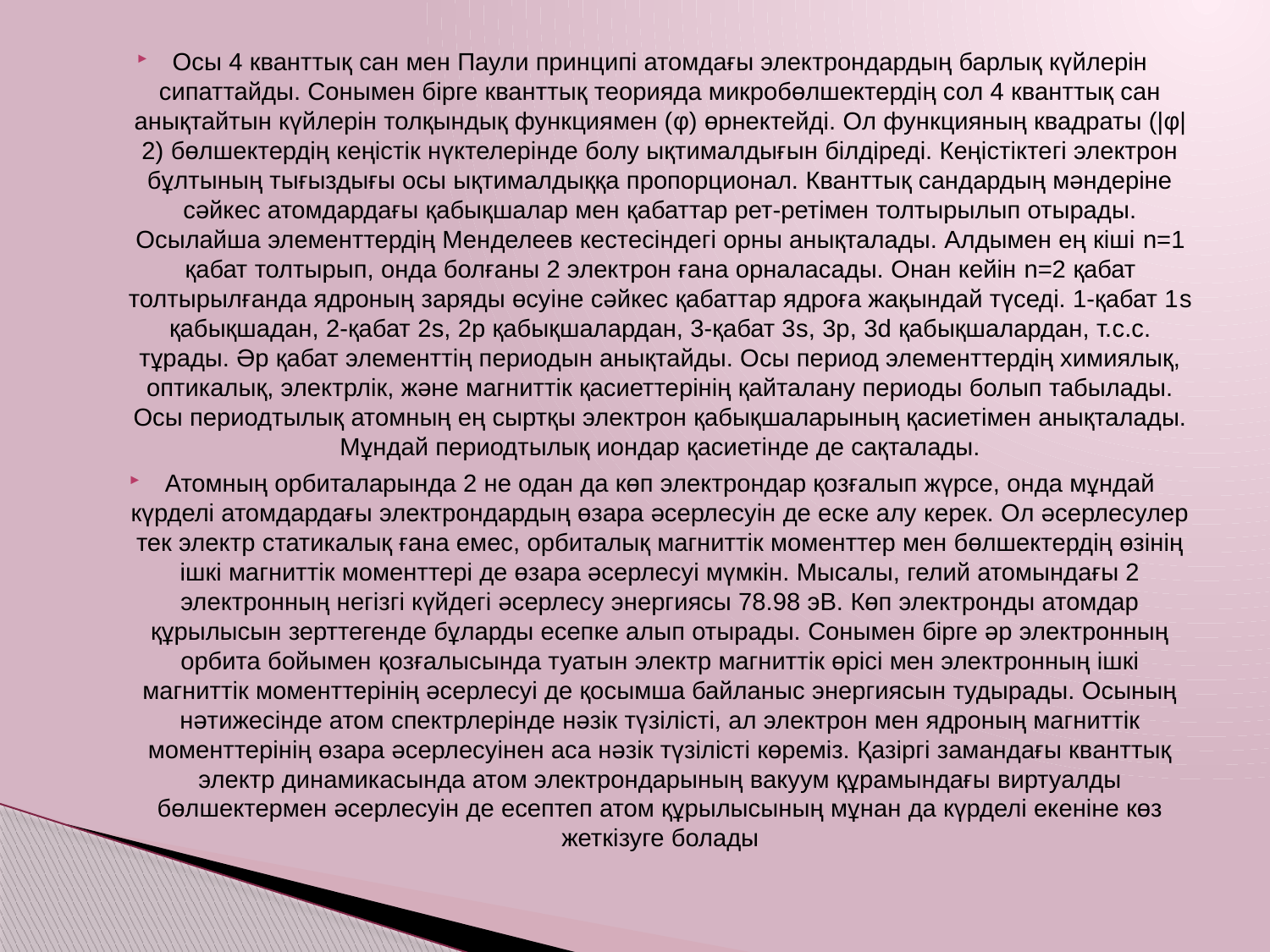

Осы 4 кванттық сан мен Паули принципі атомдағы электрондардың барлық күйлерін сипаттайды. Сонымен бірге кванттық теорияда микробөлшектердің сол 4 кванттық сан анықтайтын күйлерін толқындық функциямен (φ) өрнектейді. Ол функцияның квадраты (|φ|2) бөлшектердің кеңістік нүктелерінде болу ықтималдығын білдіреді. Кеңістіктегі электрон бұлтының тығыздығы осы ықтималдыққа пропорционал. Кванттық сандардың мәндеріне сәйкес атомдардағы қабықшалар мен қабаттар рет-ретімен толтырылып отырады. Осылайша элементтердің Менделеев кестесіндегі орны анықталады. Алдымен ең кіші n=1 қабат толтырып, онда болғаны 2 электрон ғана орналасады. Онан кейін n=2 қабат толтырылғанда ядроның заряды өсуіне сәйкес қабаттар ядроға жақындай түседі. 1-қабат 1s қабықшадан, 2-қабат 2s, 2p қабықшалардан, 3-қабат 3s, 3p, 3d қабықшалардан, т.с.с. тұрады. Әр қабат элементтің периодын анықтайды. Осы период элементтердің химиялық, оптикалық, электрлік, және магниттік қасиеттерінің қайталану периоды болып табылады. Осы периодтылық атомның ең сыртқы электрон қабықшаларының қасиетімен анықталады. Мұндай периодтылық иондар қасиетінде де сақталады.
Атомның орбиталарында 2 не одан да көп электрондар қозғалып жүрсе, онда мұндай күрделі атомдардағы электрондардың өзара әсерлесуін де еске алу керек. Ол әсерлесулер тек электр статикалық ғана емес, орбиталық магниттік моменттер мен бөлшектердің өзінің ішкі магниттік моменттері де өзара әсерлесуі мүмкін. Мысалы, гелий атомындағы 2 электронның негізгі күйдегі әсерлесу энергиясы 78.98 эВ. Көп электронды атомдар құрылысын зерттегенде бұларды есепке алып отырады. Сонымен бірге әр электронның орбита бойымен қозғалысында туатын электр магниттік өрісі мен электронның ішкі магниттік моменттерінің әсерлесуі де қосымша байланыс энергиясын тудырады. Осының нәтижесінде атом спектрлерінде нәзік түзілісті, ал электрон мен ядроның магниттік моменттерінің өзара әсерлесуінен аса нәзік түзілісті көреміз. Қазіргі замандағы кванттық электр динамикасында атом электрондарының вакуум құрамындағы виртуалды бөлшектермен әсерлесуін де есептеп атом құрылысының мұнан да күрделі екеніне көз жеткізуге болады